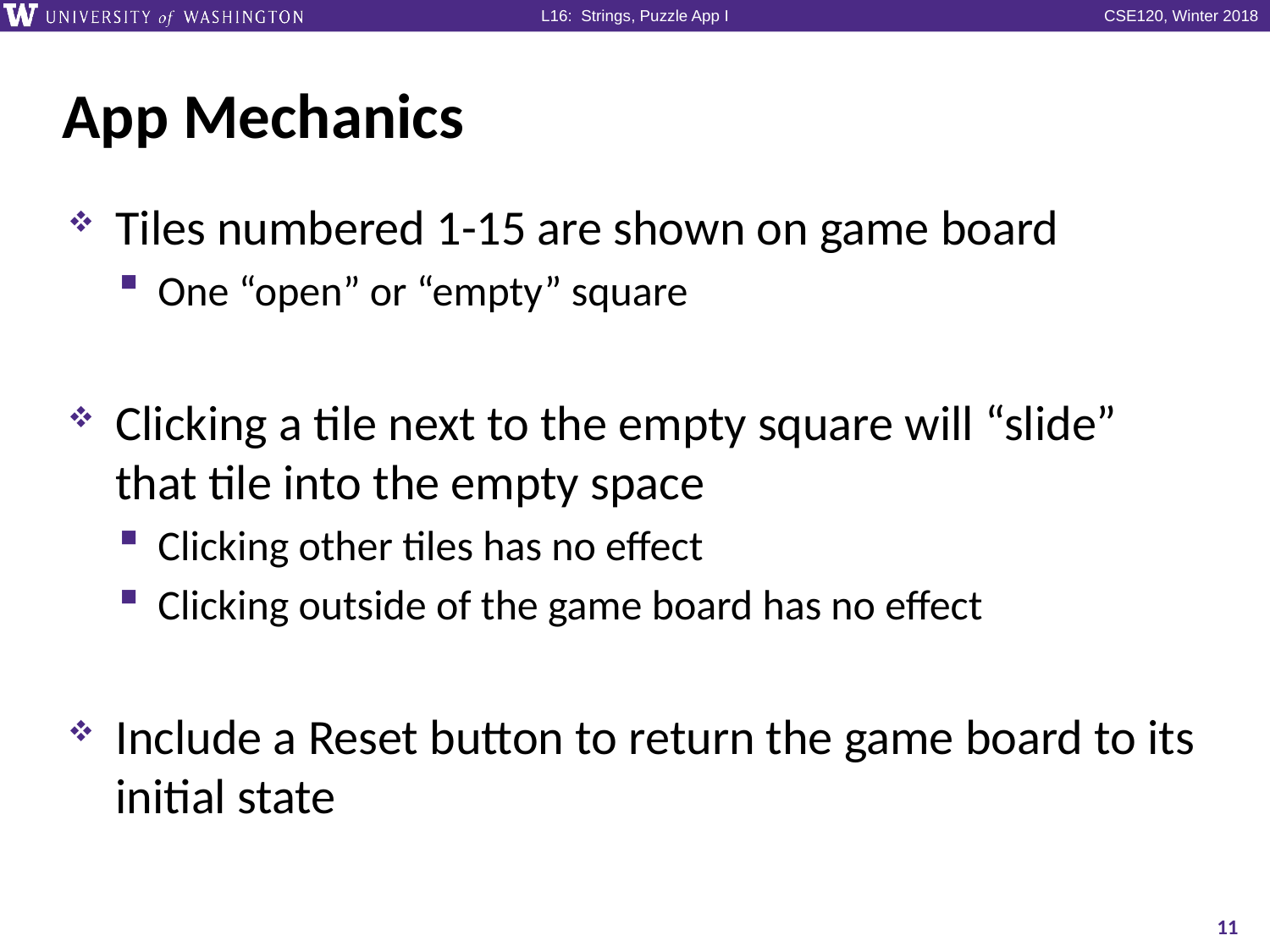

# App Mechanics
Tiles numbered 1-15 are shown on game board
One “open” or “empty” square

Clicking a tile next to the empty square will “slide” that tile into the empty space
Clicking other tiles has no effect
Clicking outside of the game board has no effect

Include a Reset button to return the game board to its initial state
11